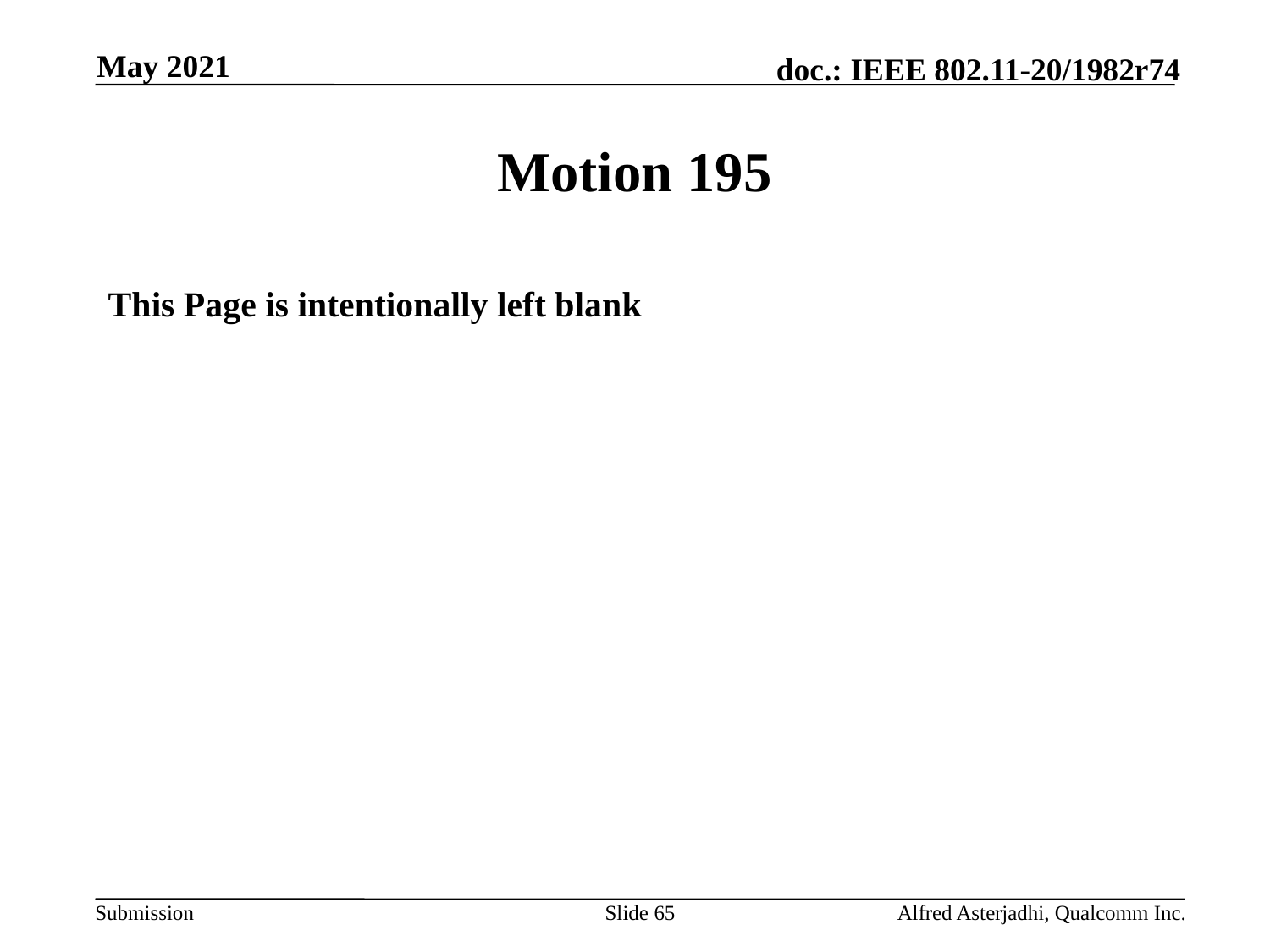

May 2021
# Motion 195
This Page is intentionally left blank
Slide 65
Alfred Asterjadhi, Qualcomm Inc.